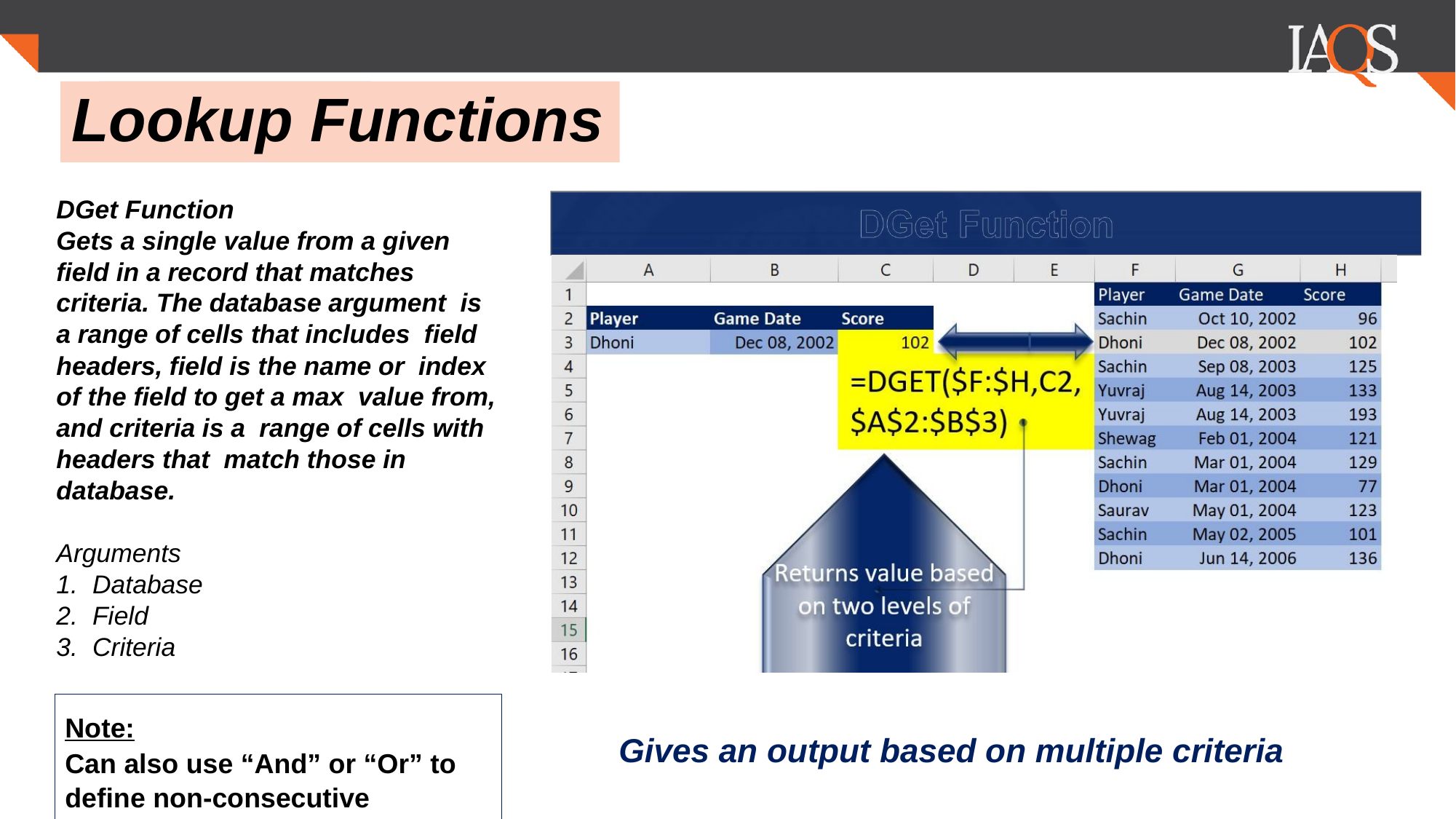

.

# Lookup Functions
DGet Function
Gets a single value from a given  field in a record that matches  criteria. The database argument  is a range of cells that includes  field headers, field is the name or  index of the field to get a max  value from, and criteria is a  range of cells with headers that  match those in database.

Arguments
Database
Field
Criteria

Note:
Can also use “And” or “Or” to  define non-consecutive ranges
Gives an output based on multiple criteria